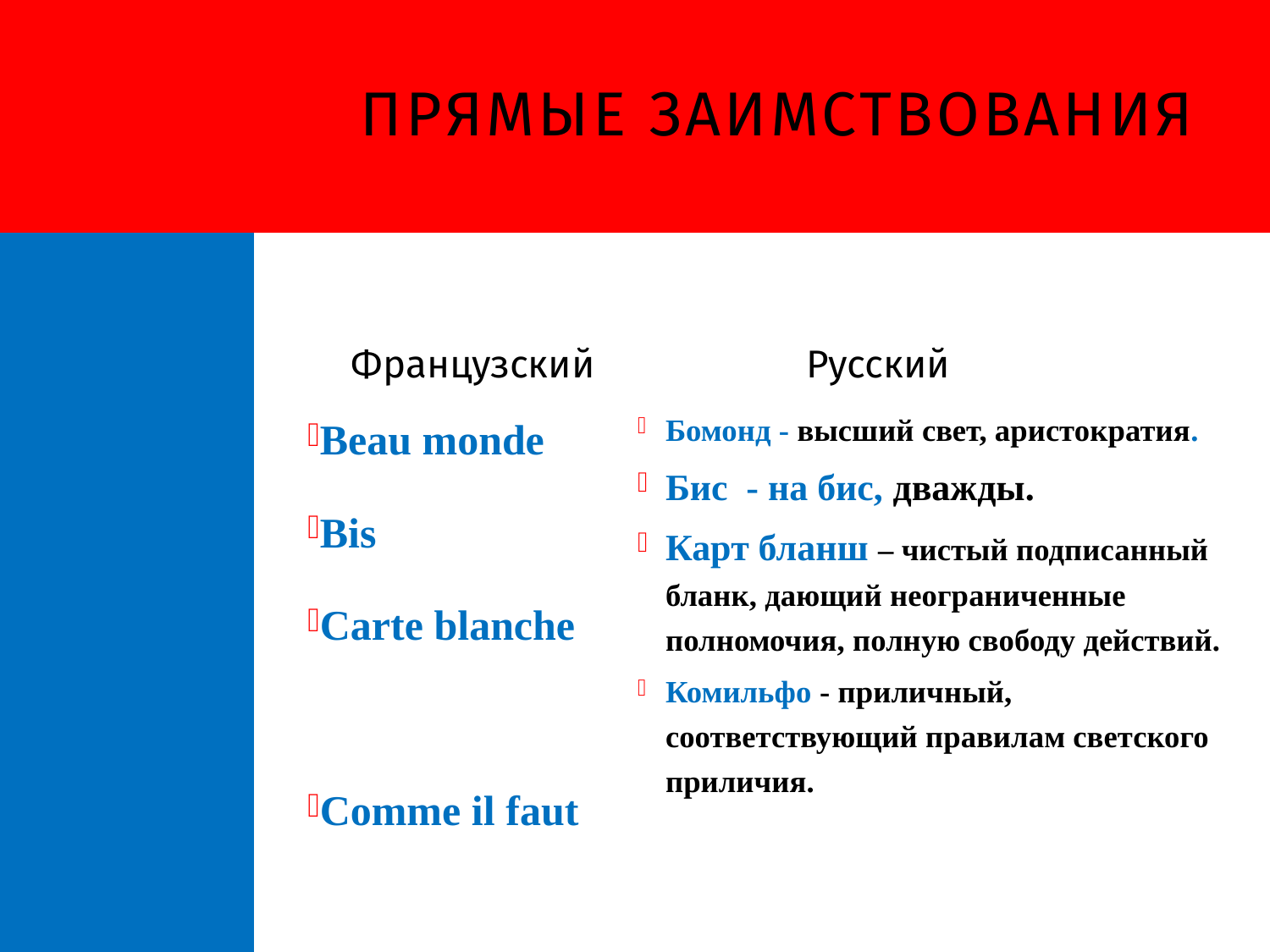

# ПРЯМЫЕ ЗАИМСТВОВАНИЯ
Французский
Русский
Beau monde
Bis
Carte blanche

Comme il faut

Бомонд - высший свет, аристократия.
Бис  - на бис, дважды.
Карт бланш – чистый подписанный бланк, дающий неограниченные полномочия, полную свободу действий.
Комильфо - приличный, соответствующий правилам светского приличия.